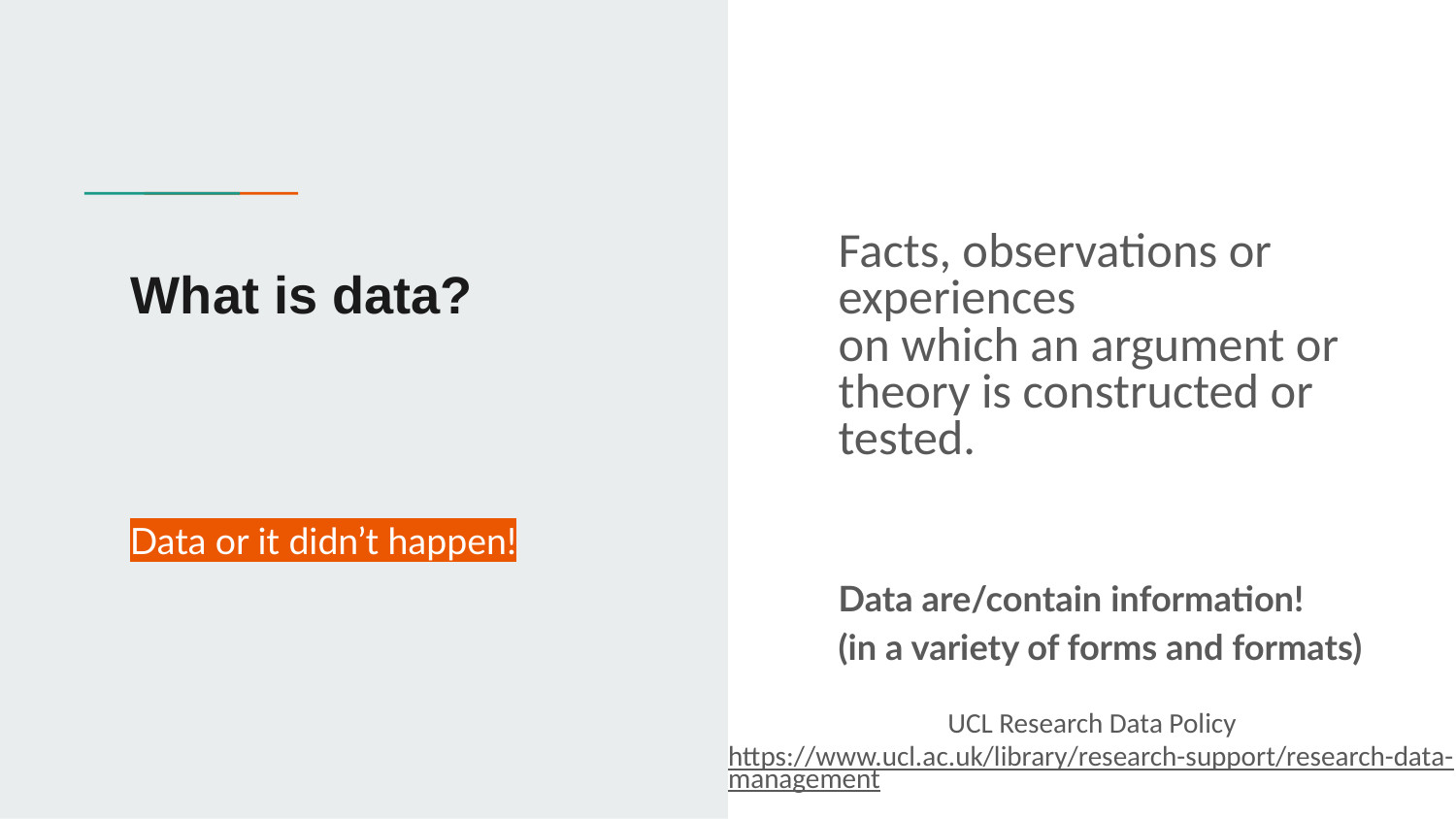

Facts, observations or experiences
on which an argument or theory is constructed or tested.

Data are/contain information!
(in a variety of forms and formats)

# What is data?
Data or it didn’t happen!
UCL Research Data Policy
https://www.ucl.ac.uk/library/research-support/research-data-management